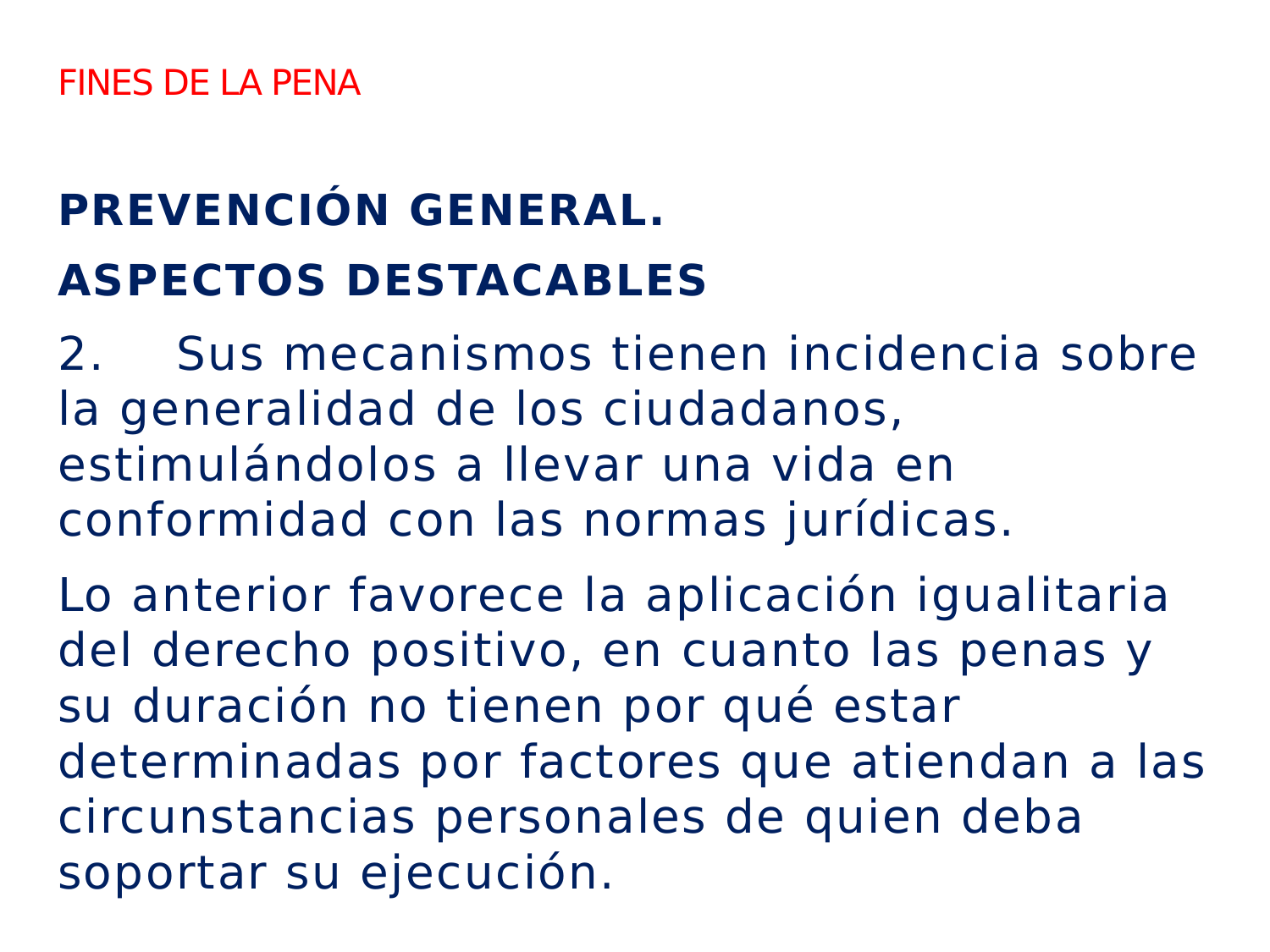

# FINES DE LA pena
PREVENCIÓN GENERAL.
ASPECTOS DESTACABLES
2.	Sus mecanismos tienen incidencia sobre la generalidad de los ciudadanos, estimulándolos a llevar una vida en conformidad con las normas jurídicas.
Lo anterior favorece la aplicación igualitaria del derecho positivo, en cuanto las penas y su duración no tienen por qué estar determinadas por factores que atiendan a las circunstancias personales de quien deba soportar su ejecución.

20
Sebastian Valenzuela A. /El Salvador /Marzo 2013